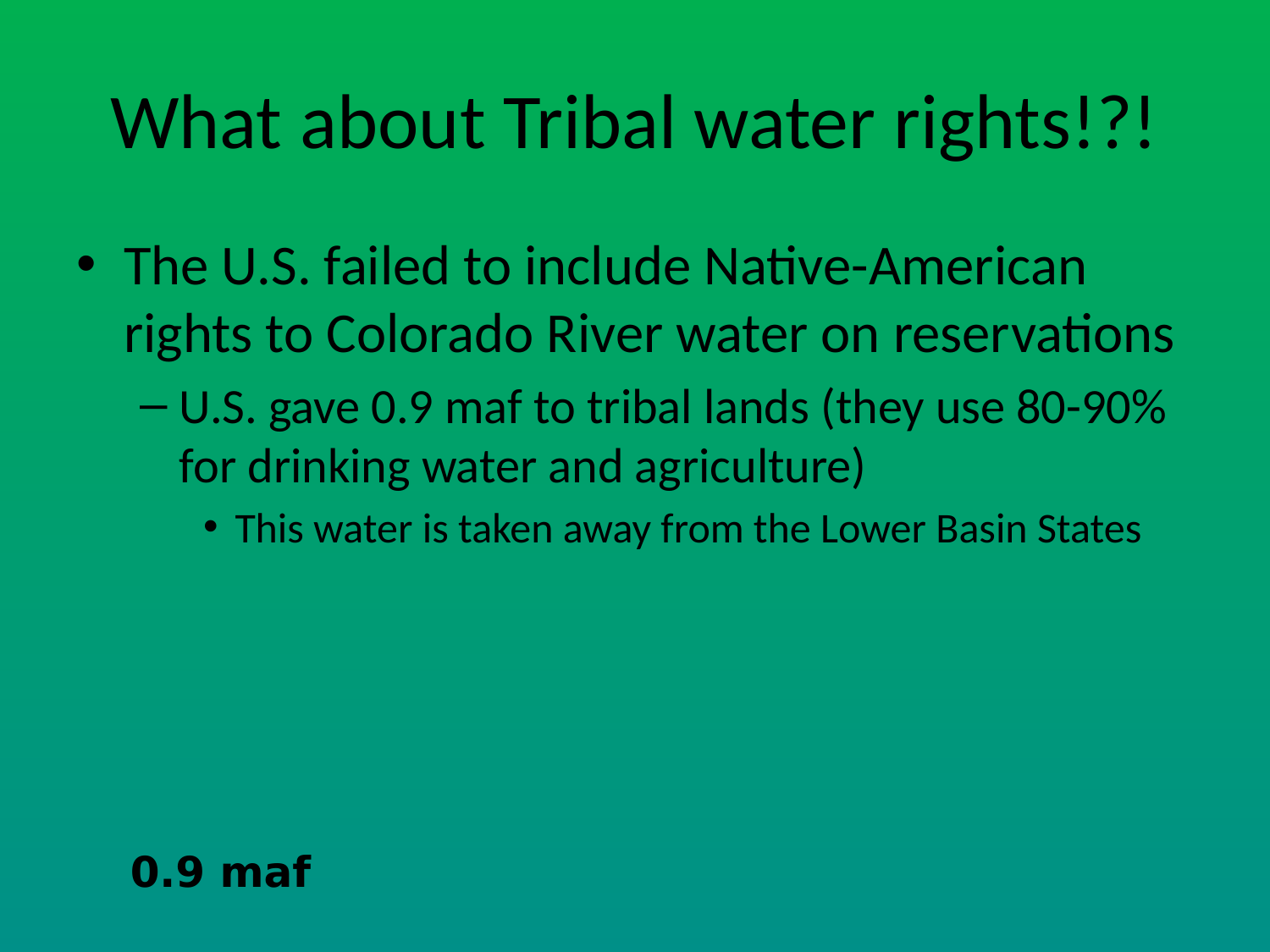

# What about Tribal water rights!?!
The U.S. failed to include Native-American rights to Colorado River water on reservations
U.S. gave 0.9 maf to tribal lands (they use 80-90% for drinking water and agriculture)
This water is taken away from the Lower Basin States

0.9 maf